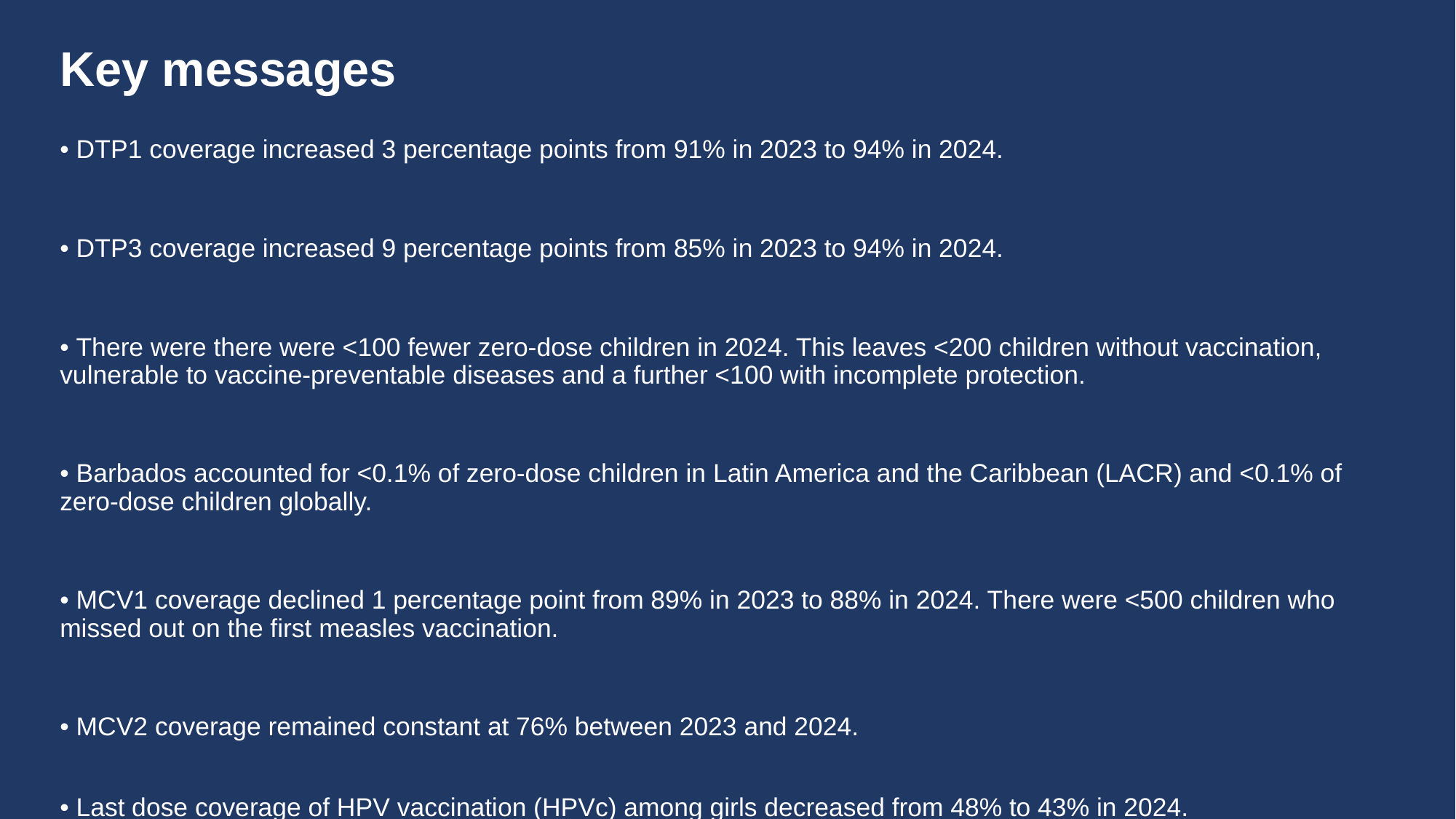

# Key messages
• DTP1 coverage increased 3 percentage points from 91% in 2023 to 94% in 2024.

• DTP3 coverage increased 9 percentage points from 85% in 2023 to 94% in 2024.

• There were there were <100 fewer zero-dose children in 2024. This leaves <200 children without vaccination, vulnerable to vaccine-preventable diseases and a further <100 with incomplete protection.

• Barbados accounted for <0.1% of zero-dose children in Latin America and the Caribbean (LACR) and <0.1% of zero-dose children globally.

• MCV1 coverage declined 1 percentage point from 89% in 2023 to 88% in 2024. There were <500 children who missed out on the first measles vaccination.

• MCV2 coverage remained constant at 76% between 2023 and 2024.

• Last dose coverage of HPV vaccination (HPVc) among girls decreased from 48% to 43% in 2024.